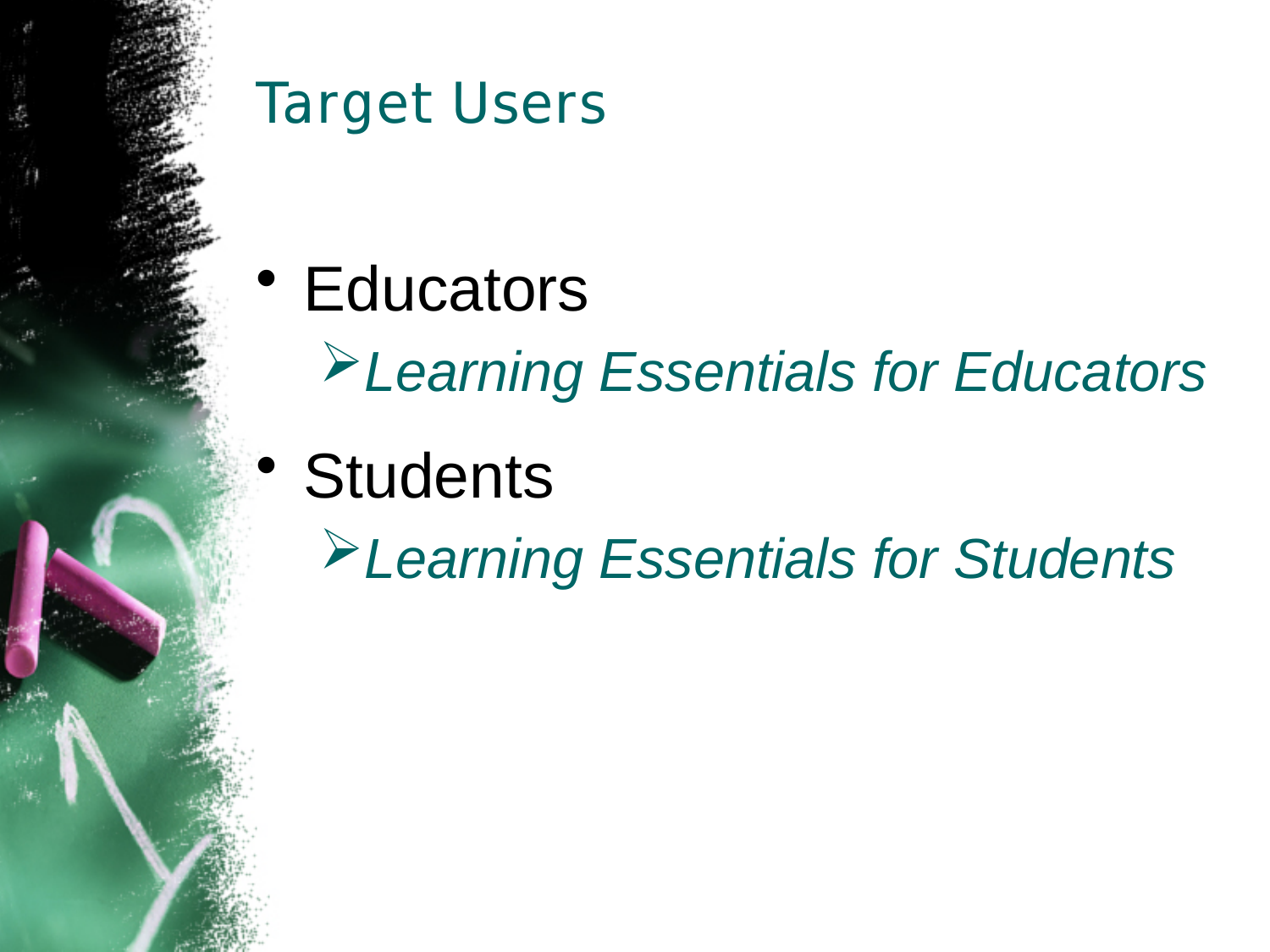

# Target Users
Educators
Learning Essentials for Educators
Students
Learning Essentials for Students